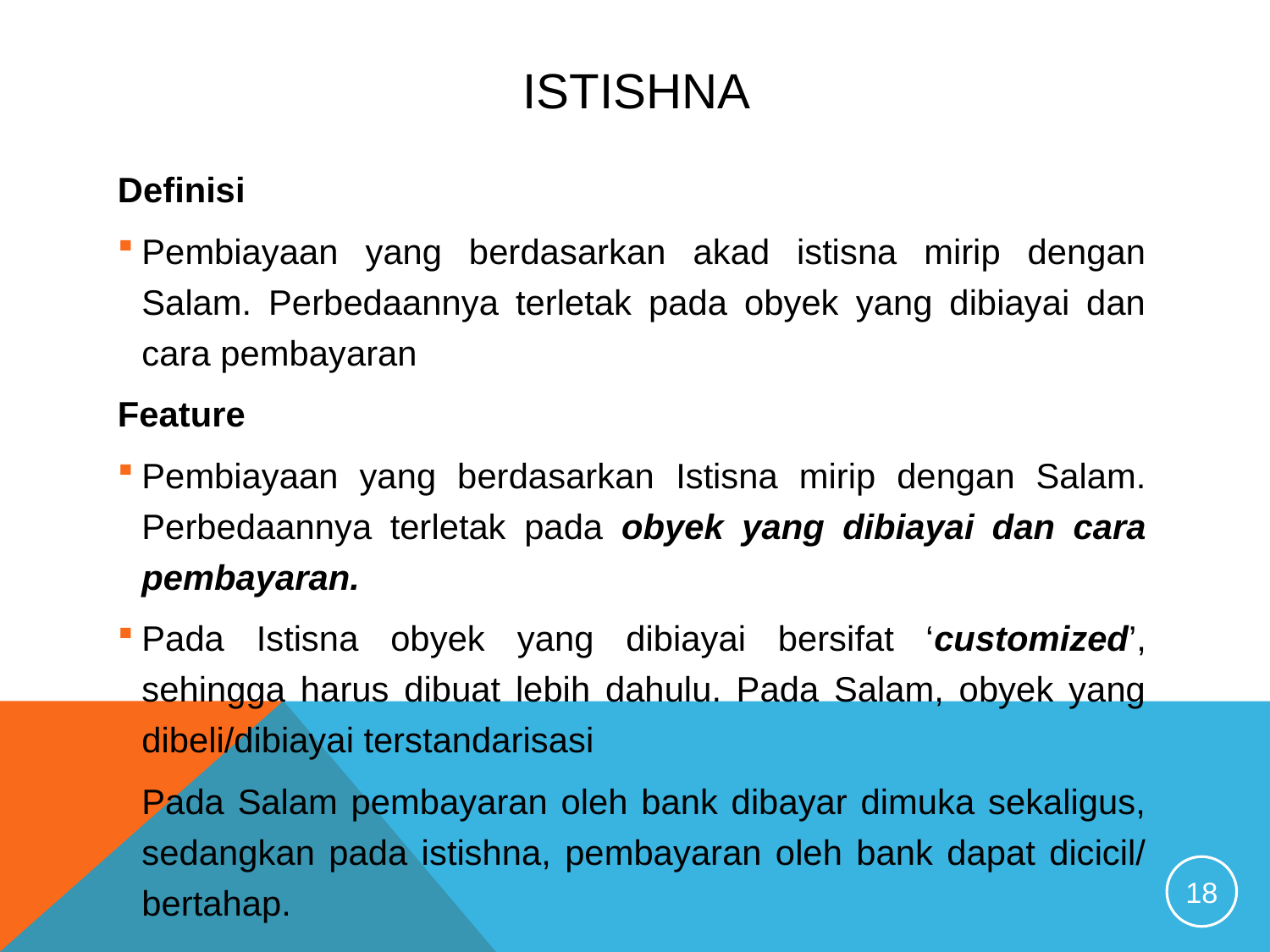

# ISTISHNA
Definisi
Pembiayaan yang berdasarkan akad istisna mirip dengan Salam. Perbedaannya terletak pada obyek yang dibiayai dan cara pembayaran
Feature
Pembiayaan yang berdasarkan Istisna mirip dengan Salam. Perbedaannya terletak pada obyek yang dibiayai dan cara pembayaran.
Pada Istisna obyek yang dibiayai bersifat ‘customized’, sehingga harus dibuat lebih dahulu. Pada Salam, obyek yang dibeli/dibiayai terstandarisasi
Pada Salam pembayaran oleh bank dibayar dimuka sekaligus, sedangkan pada istishna, pembayaran oleh bank dapat dicicil/ bertahap.
18